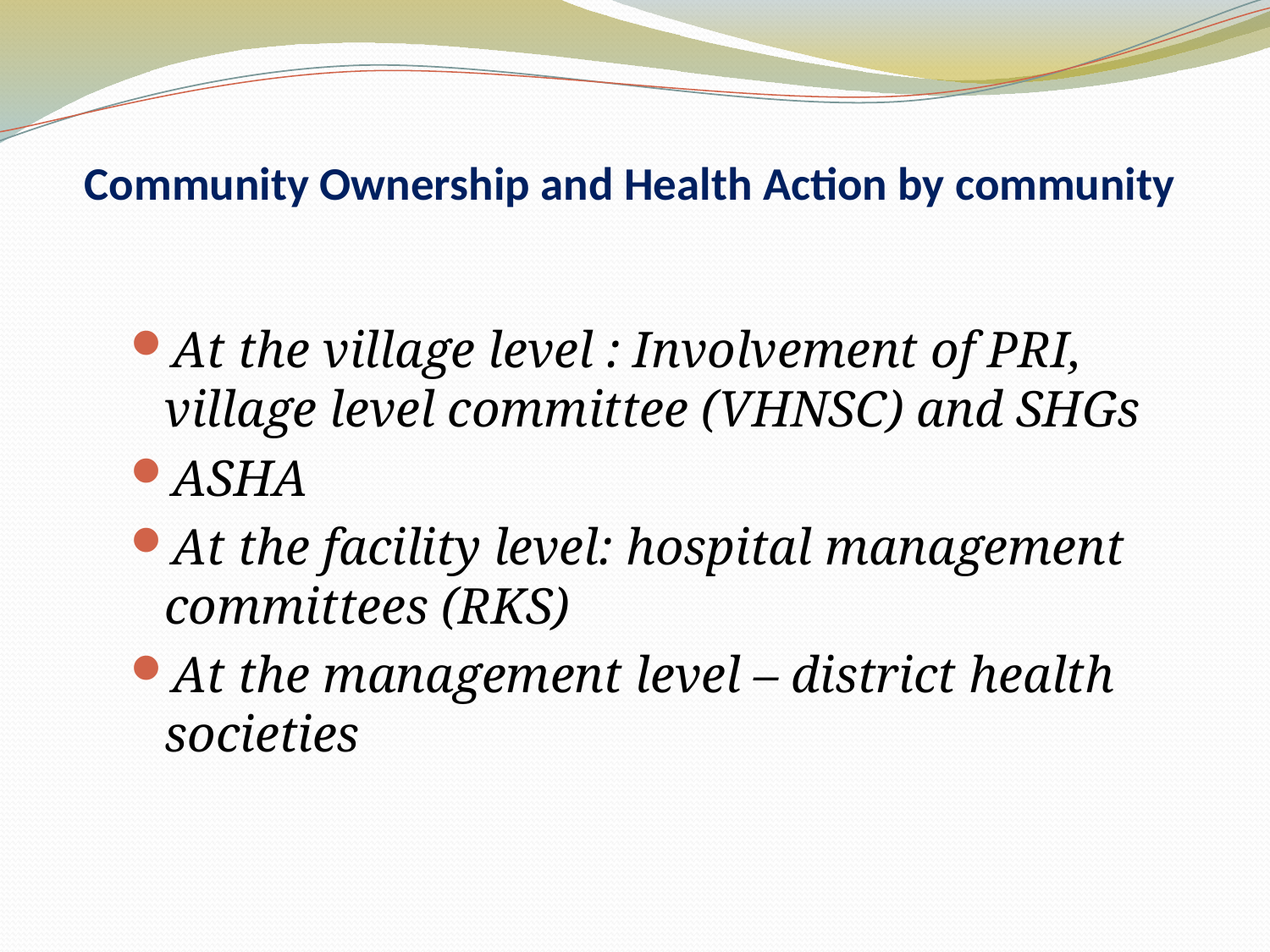

# Community Ownership and Health Action by community

At the village level : Involvement of PRI, village level committee (VHNSC) and SHGs
ASHA
At the facility level: hospital management committees (RKS)
At the management level – district health societies